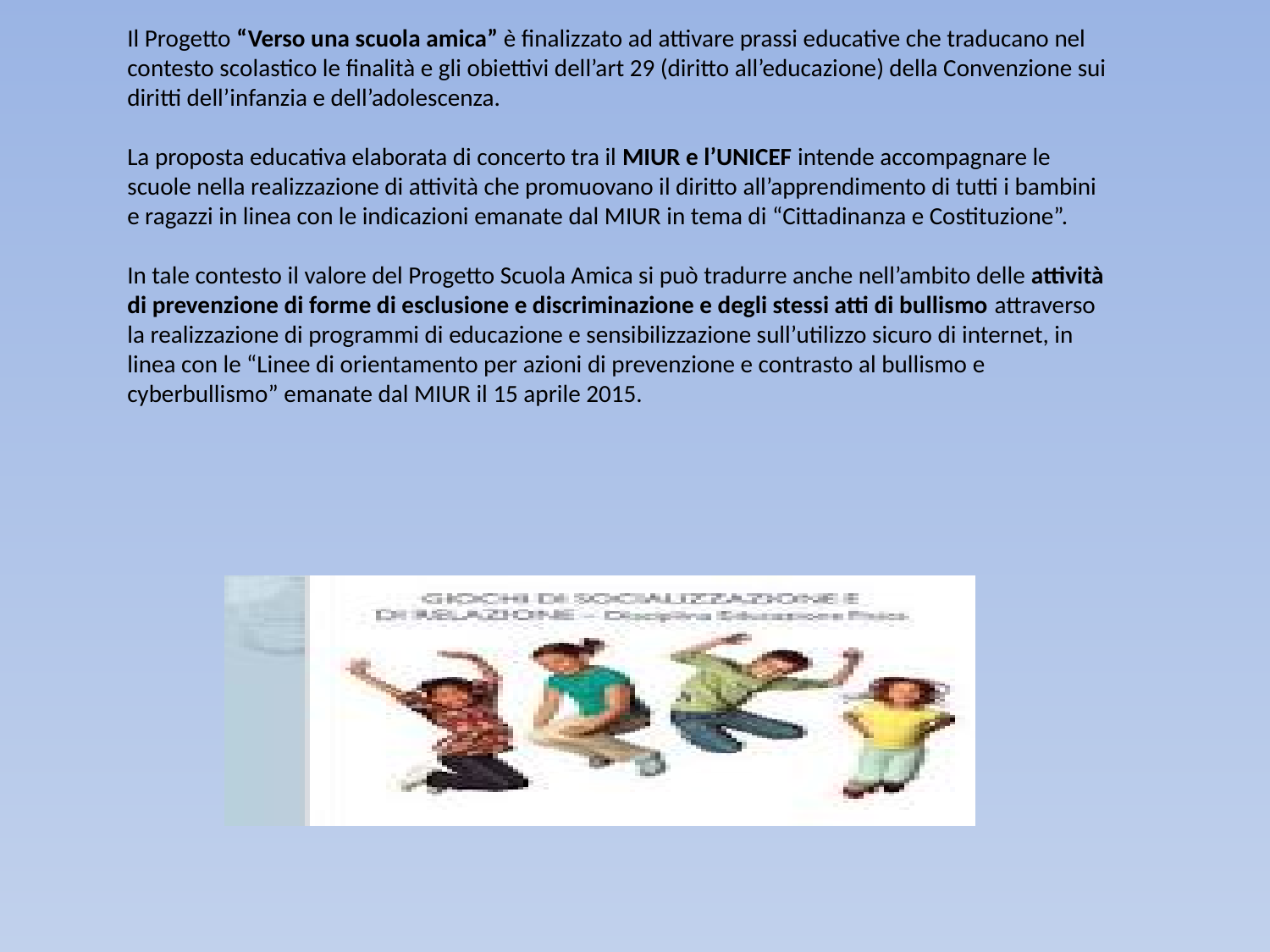

Il Progetto “Verso una scuola amica” è finalizzato ad attivare prassi educative che traducano nel contesto scolastico le finalità e gli obiettivi dell’art 29 (diritto all’educazione) della Convenzione sui diritti dell’infanzia e dell’adolescenza.

La proposta educativa elaborata di concerto tra il MIUR e l’UNICEF intende accompagnare le scuole nella realizzazione di attività che promuovano il diritto all’apprendimento di tutti i bambini e ragazzi in linea con le indicazioni emanate dal MIUR in tema di “Cittadinanza e Costituzione”.

In tale contesto il valore del Progetto Scuola Amica si può tradurre anche nell’ambito delle attività di prevenzione di forme di esclusione e discriminazione e degli stessi atti di bullismo attraverso la realizzazione di programmi di educazione e sensibilizzazione sull’utilizzo sicuro di internet, in linea con le “Linee di orientamento per azioni di prevenzione e contrasto al bullismo e cyberbullismo” emanate dal MIUR il 15 aprile 2015.